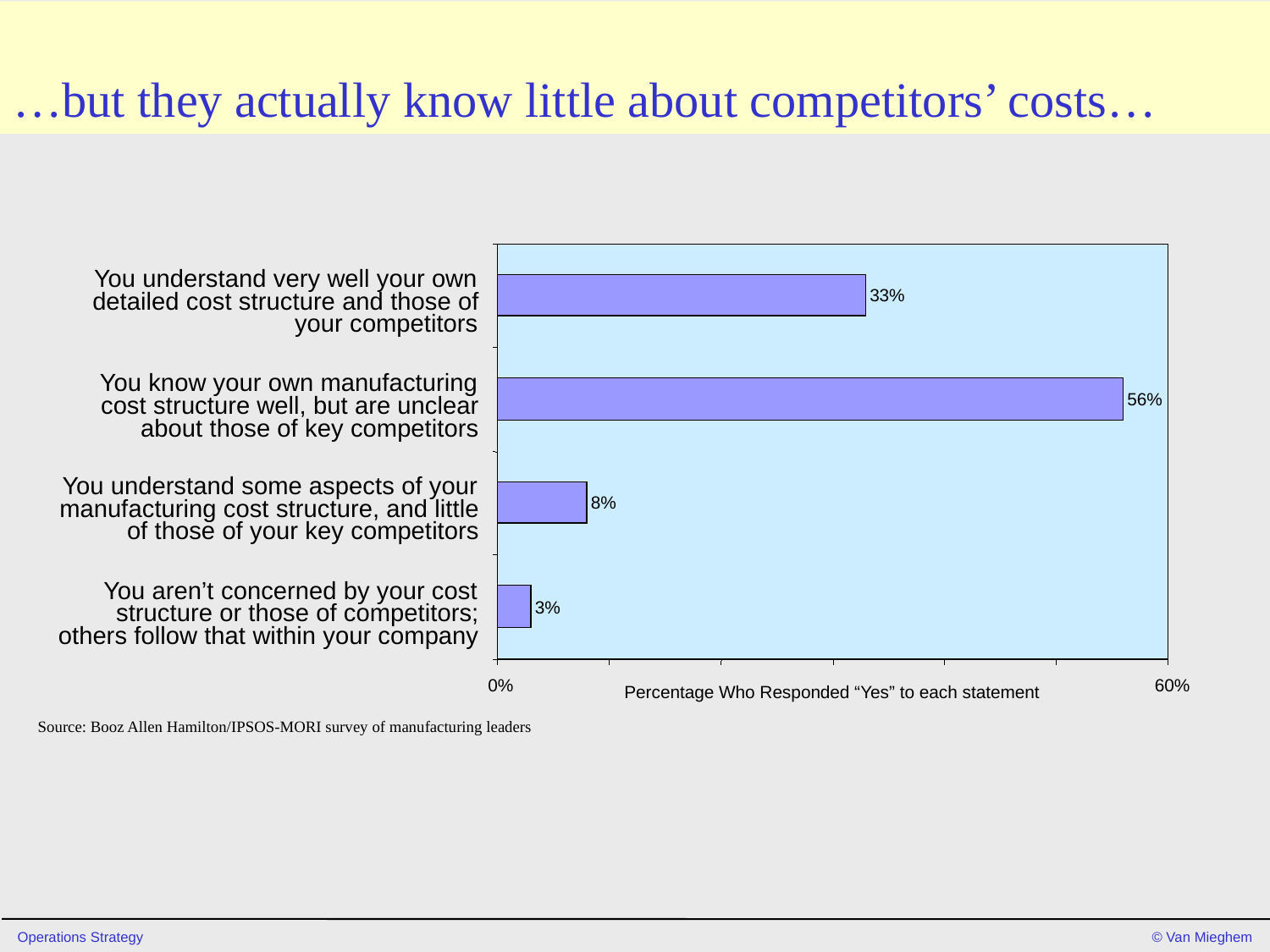

# …but they actually know little about competitors’ costs…

33%

56%

8%

3%

0%
60%
You understand very well your own
detailed cost structure and those of
your competitors
You know your own manufacturing
cost structure well, but are unclear
about those of key competitors
You understand some aspects of your
manufacturing cost structure, and little
of those of your key competitors
You aren’t concerned by your cost
structure or those of competitors;
others follow that within your company
Percentage Who Responded “Yes” to each statement
Source: Booz Allen Hamilton/IPSOS-MORI survey of manufacturing leaders